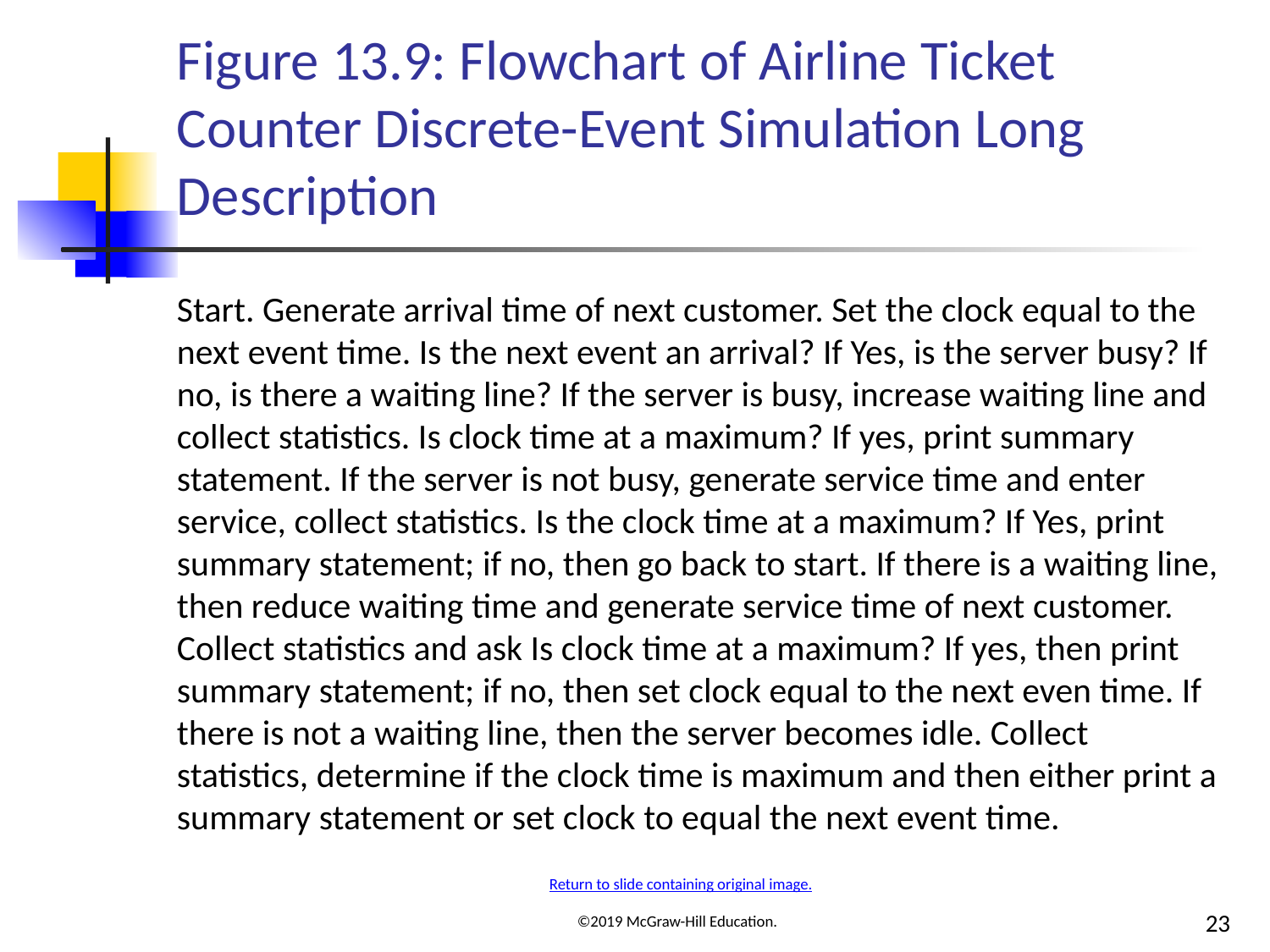

# Figure 13.9: Flowchart of Airline Ticket Counter Discrete-Event Simulation Long Description
Start. Generate arrival time of next customer. Set the clock equal to the next event time. Is the next event an arrival? If Yes, is the server busy? If no, is there a waiting line? If the server is busy, increase waiting line and collect statistics. Is clock time at a maximum? If yes, print summary statement. If the server is not busy, generate service time and enter service, collect statistics. Is the clock time at a maximum? If Yes, print summary statement; if no, then go back to start. If there is a waiting line, then reduce waiting time and generate service time of next customer. Collect statistics and ask Is clock time at a maximum? If yes, then print summary statement; if no, then set clock equal to the next even time. If there is not a waiting line, then the server becomes idle. Collect statistics, determine if the clock time is maximum and then either print a summary statement or set clock to equal the next event time.
Return to slide containing original image.